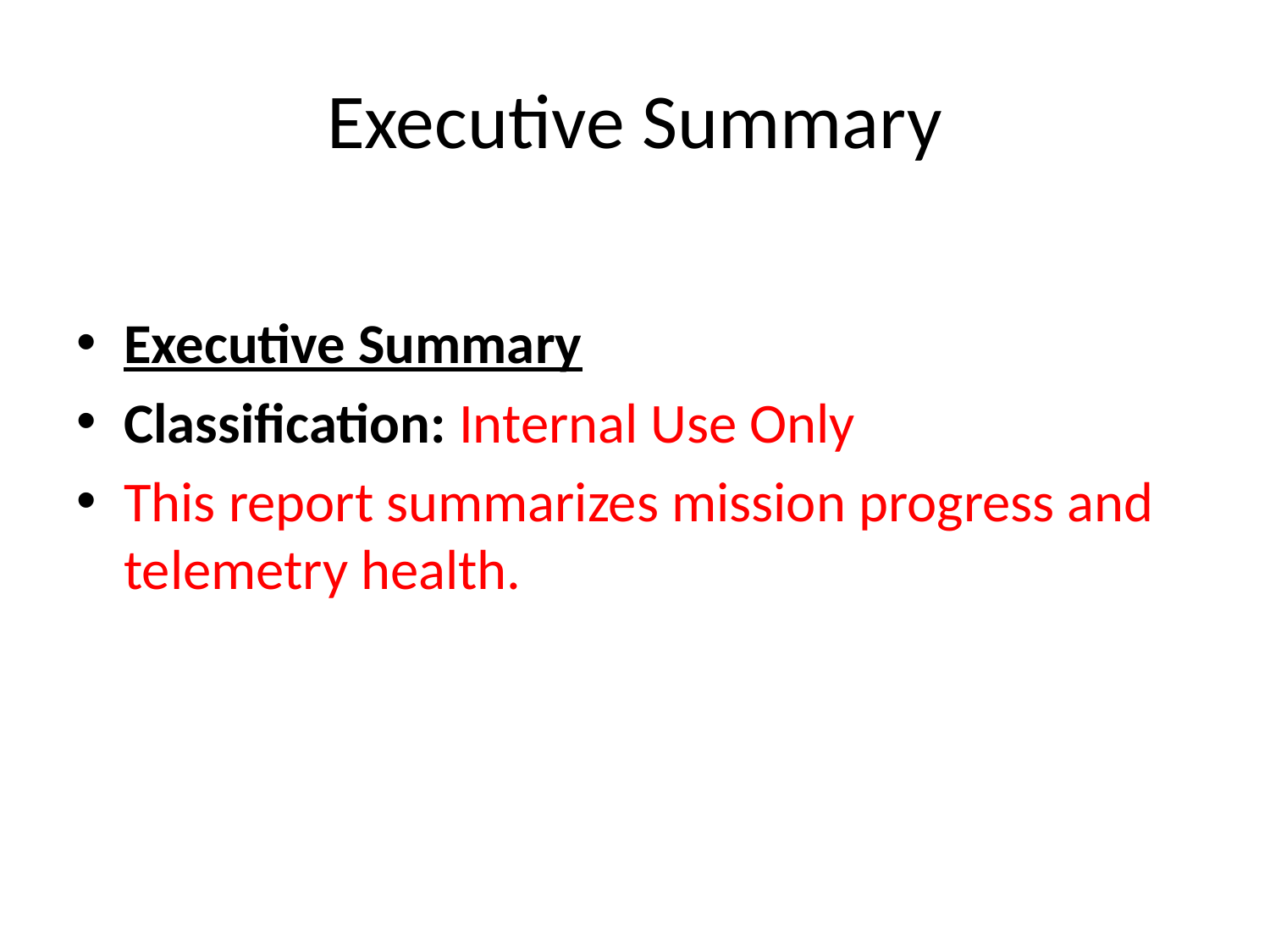

# Executive Summary

Executive Summary
Classification: Internal Use Only
This report summarizes mission progress and telemetry health.